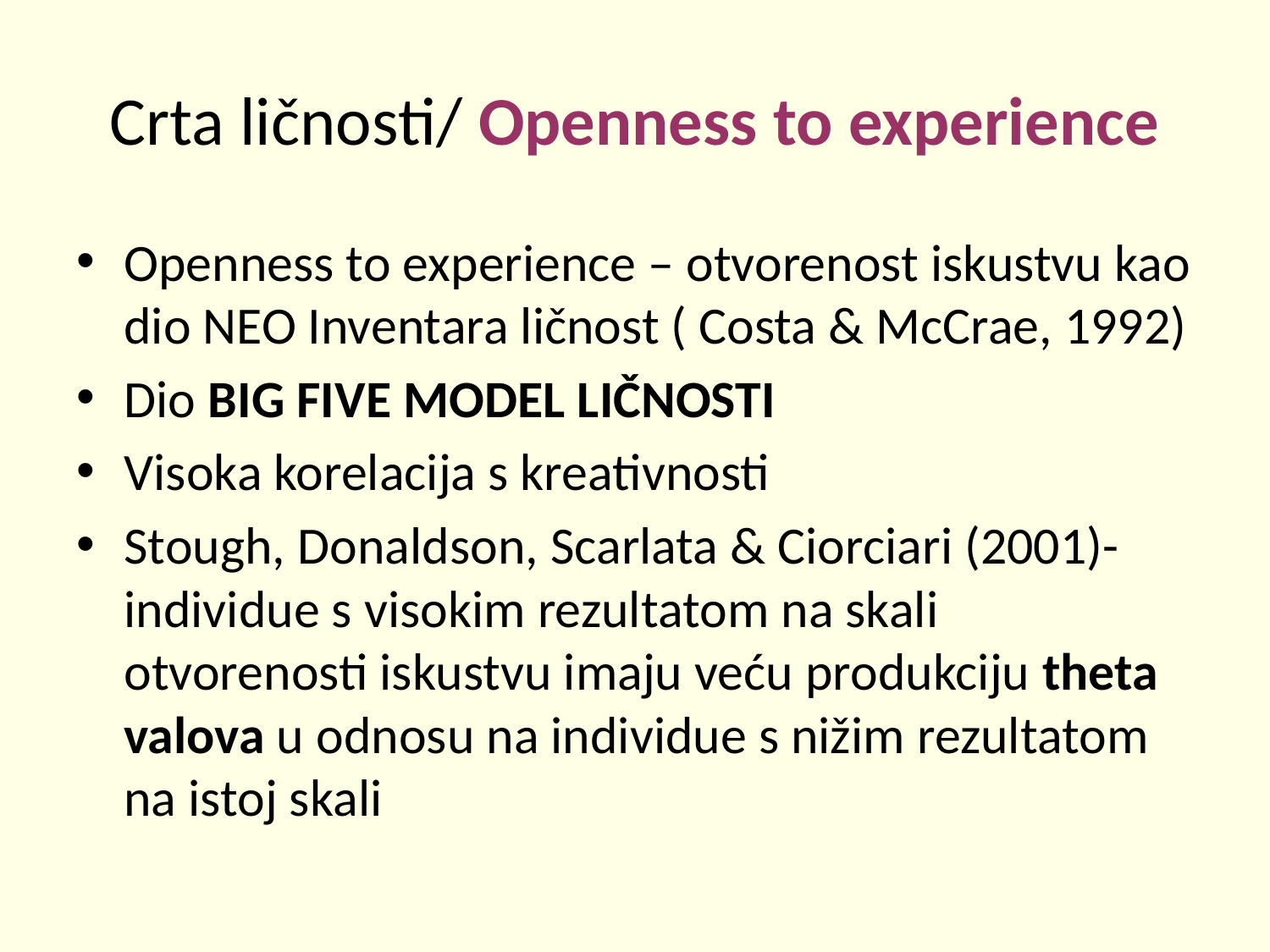

# Crta ličnosti/ Openness to experience
Openness to experience – otvorenost iskustvu kao dio NEO Inventara ličnost ( Costa & McCrae, 1992)
Dio BIG FIVE MODEL LIČNOSTI
Visoka korelacija s kreativnosti
Stough, Donaldson, Scarlata & Ciorciari (2001)-individue s visokim rezultatom na skali otvorenosti iskustvu imaju veću produkciju theta valova u odnosu na individue s nižim rezultatom na istoj skali